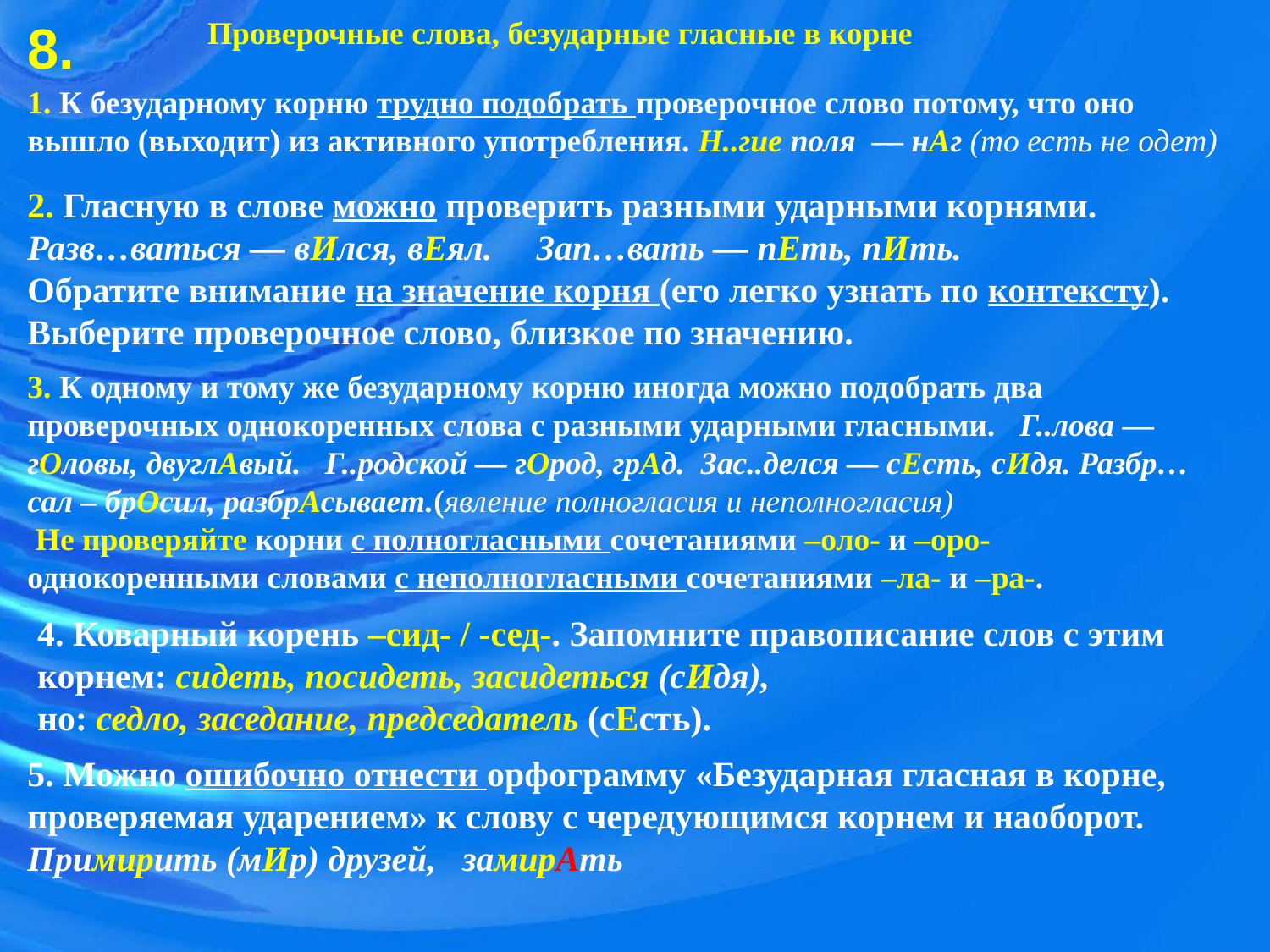

8.
Проверочные слова, безударные гласные в корне
1. К безударному корню трудно подобрать проверочное слово потому, что оно вышло (выходит) из активного употребления. Н..гие поля  — нАг (то есть не одет)
2. Гласную в слове можно проверить разными ударными корнями.      Разв…ваться — вИлся, вЕял.     Зап…вать — пЕть, пИть.
Обратите внимание на значение корня (его легко узнать по контексту). Выберите проверочное слово, близкое по значению.
3. К одному и тому же безударному корню иногда можно подобрать два проверочных однокоренных слова с разными ударными гласными.   Г..лова — гОловы, двуглАвый.   Г..родской — гОрод, грАд.  Зас..делся — сЕсть, сИдя. Разбр…сал – брОсил, разбрАсывает.(явление полногласия и неполногласия)
 Не проверяйте корни с полногласными сочетаниями –оло- и –оро- однокоренными словами с неполногласными сочетаниями –ла- и –ра-.
4. Коварный корень –сид- / -сед-. Запомните правописание слов с этим корнем: сидеть, посидеть, засидеться (сИдя),
но: седло, заседание, председатель (сЕсть).
5. Можно ошибочно отнести орфограмму «Безударная гласная в корне, проверяемая ударением» к слову с чередующимся корнем и наоборот.
Примирить (мИр) друзей,   замирАть